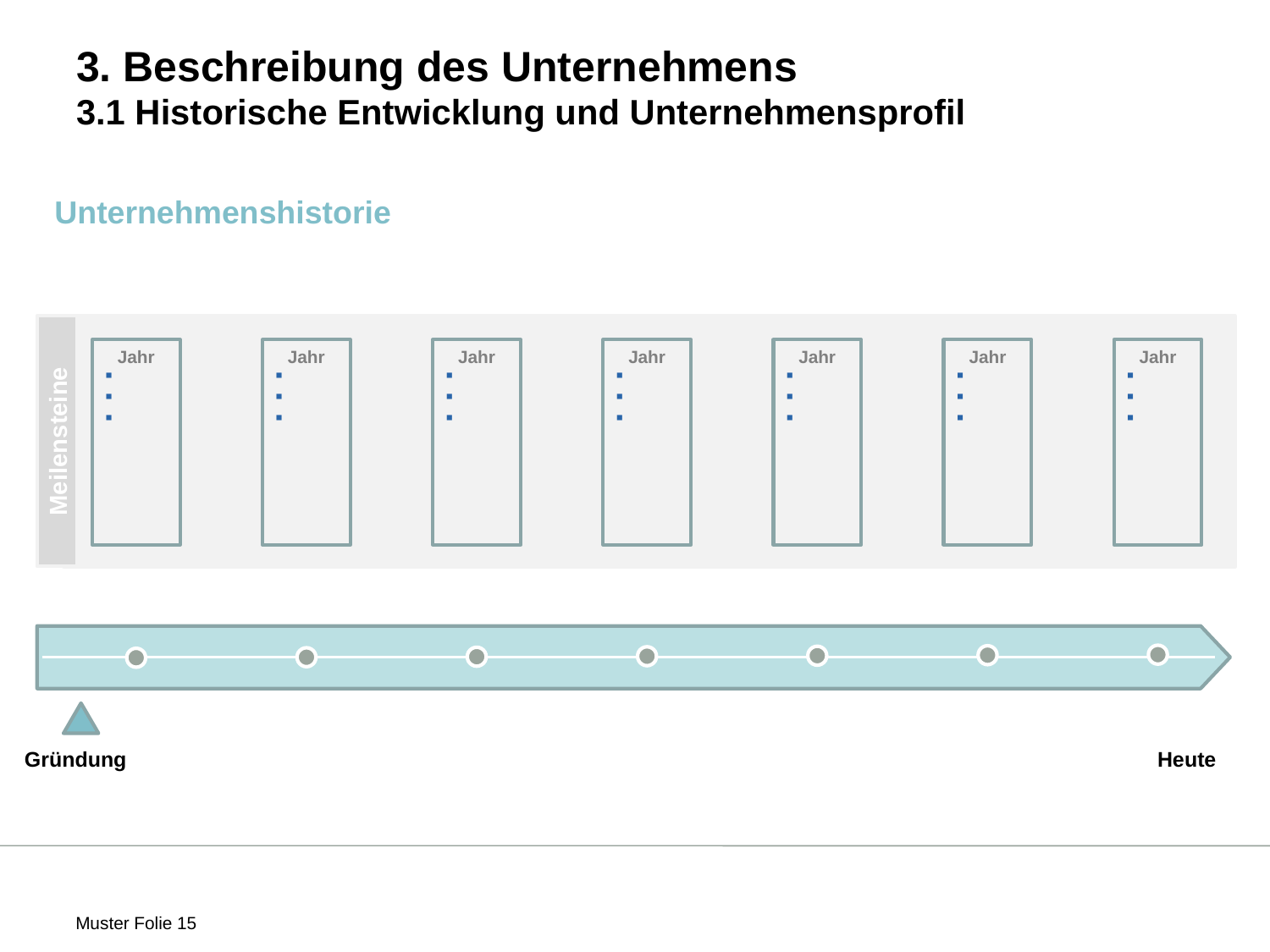

# 3. Beschreibung des Unternehmens 3.1 Historische Entwicklung und Unternehmensprofil
Unternehmenshistorie
Meilensteine

Jahr

Jahr

Jahr

Jahr

Jahr

Jahr

Jahr

Heute
Gründung
 Muster Folie 15